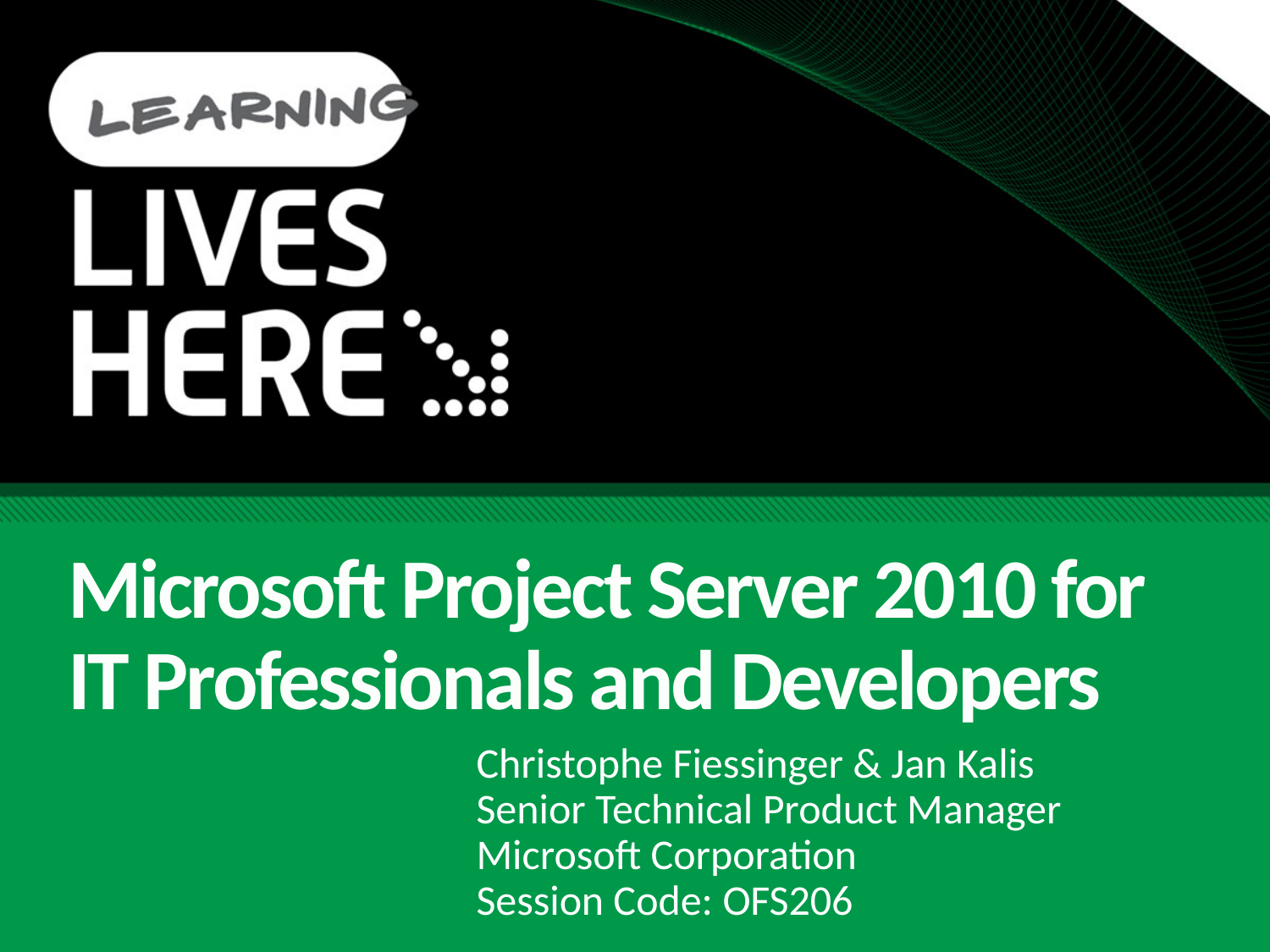

# Microsoft Project Server 2010 for IT Professionals and Developers
Christophe Fiessinger & Jan Kalis
Senior Technical Product Manager
Microsoft Corporation
Session Code: OFS206